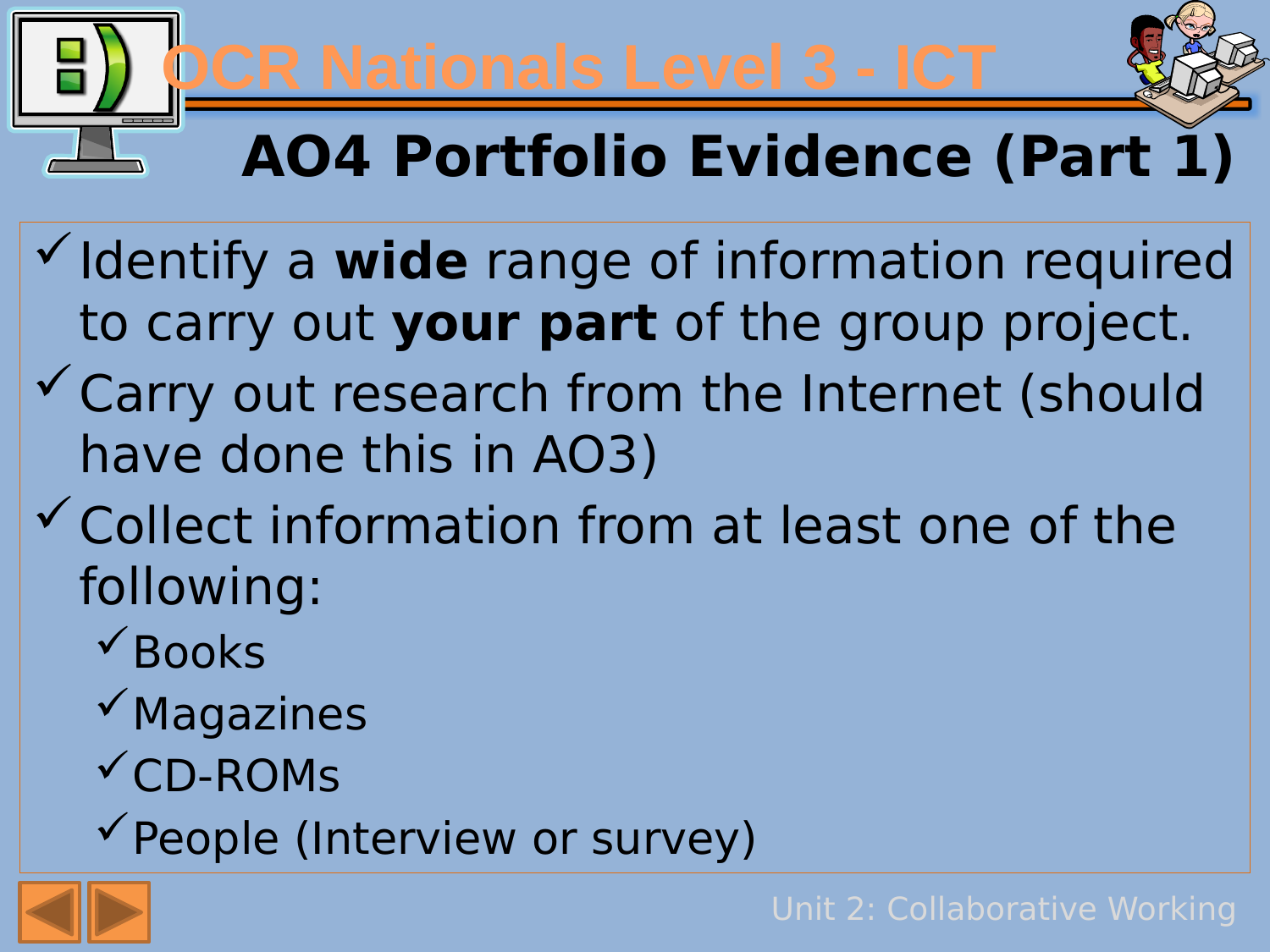

# AO4 Portfolio Evidence (Part 1)
Identify a wide range of information required to carry out your part of the group project.
Carry out research from the Internet (should have done this in AO3)
Collect information from at least one of the following:
Books
Magazines
CD-ROMs
People (Interview or survey)